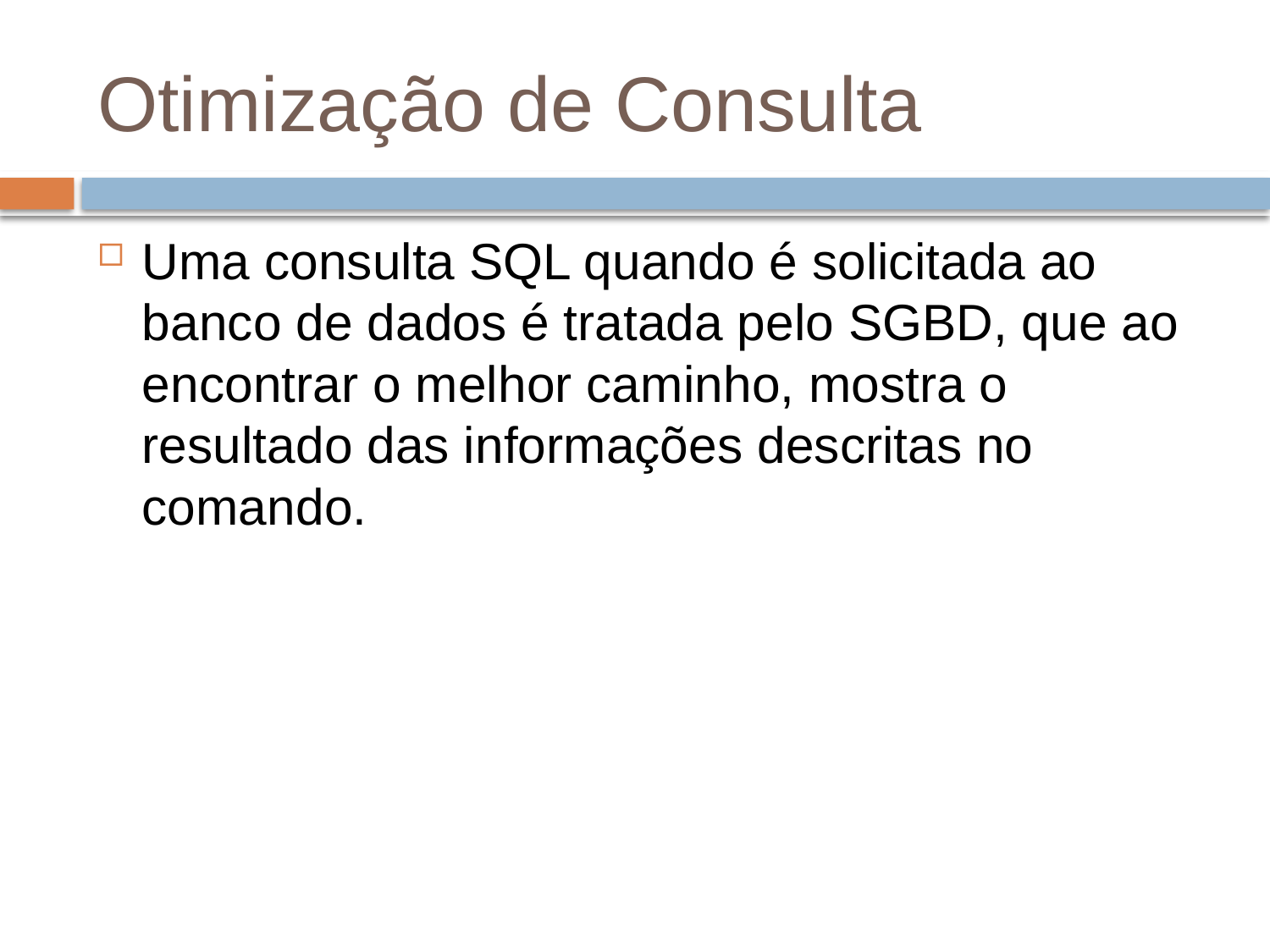

# Otimização de Consulta
Uma consulta SQL quando é solicitada ao banco de dados é tratada pelo SGBD, que ao encontrar o melhor caminho, mostra o resultado das informações descritas no comando.